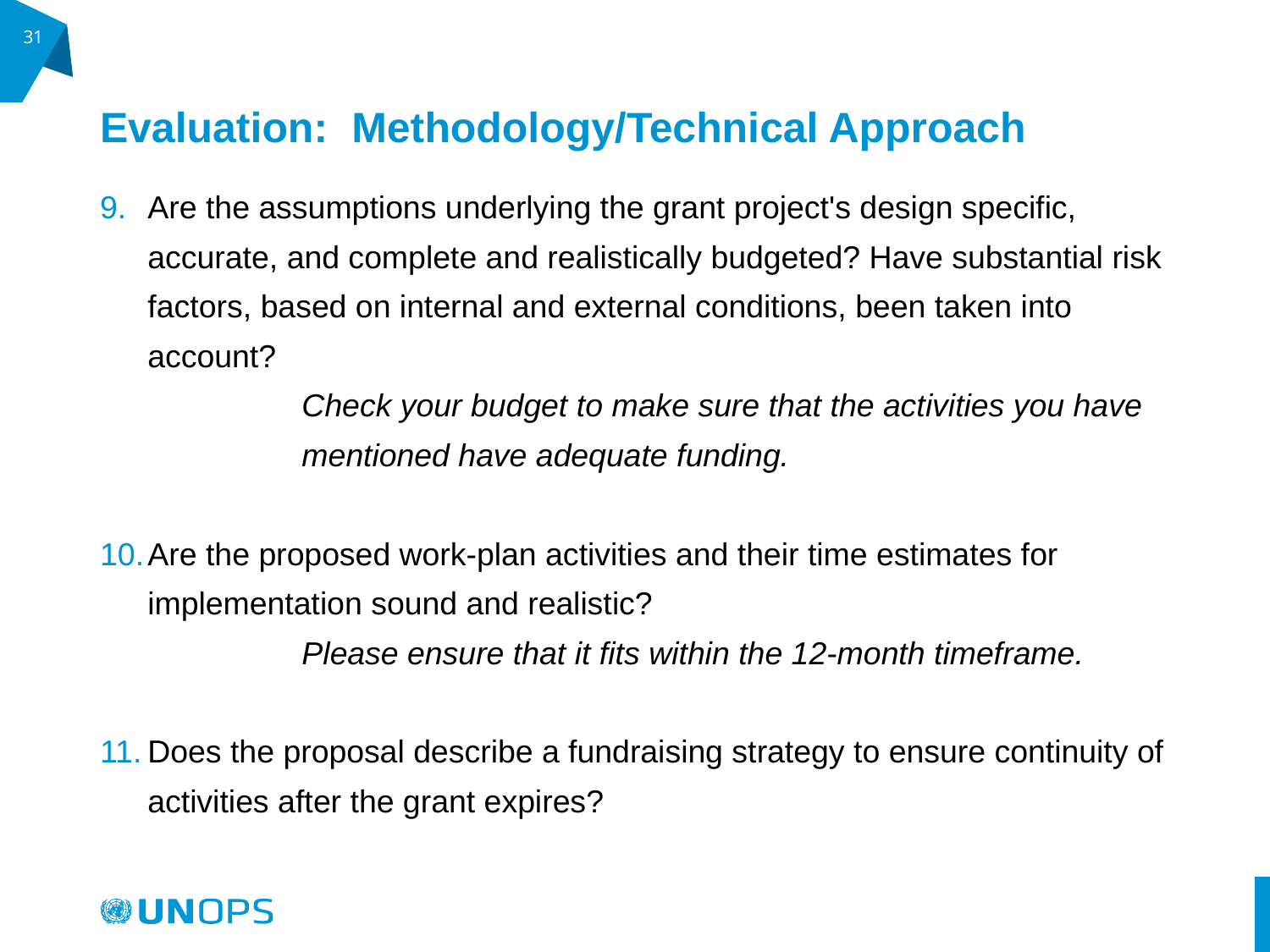

31
# Evaluation:  Methodology/Technical Approach
Are the assumptions underlying the grant project's design specific, accurate, and complete and realistically budgeted? Have substantial risk factors, based on internal and external conditions, been taken into account?
	Check your budget to make sure that the activities you have 	mentioned have adequate funding.

Are the proposed work-plan activities and their time estimates for implementation sound and realistic?
	Please ensure that it fits within the 12-month timeframe.

Does the proposal describe a fundraising strategy to ensure continuity of activities after the grant expires?